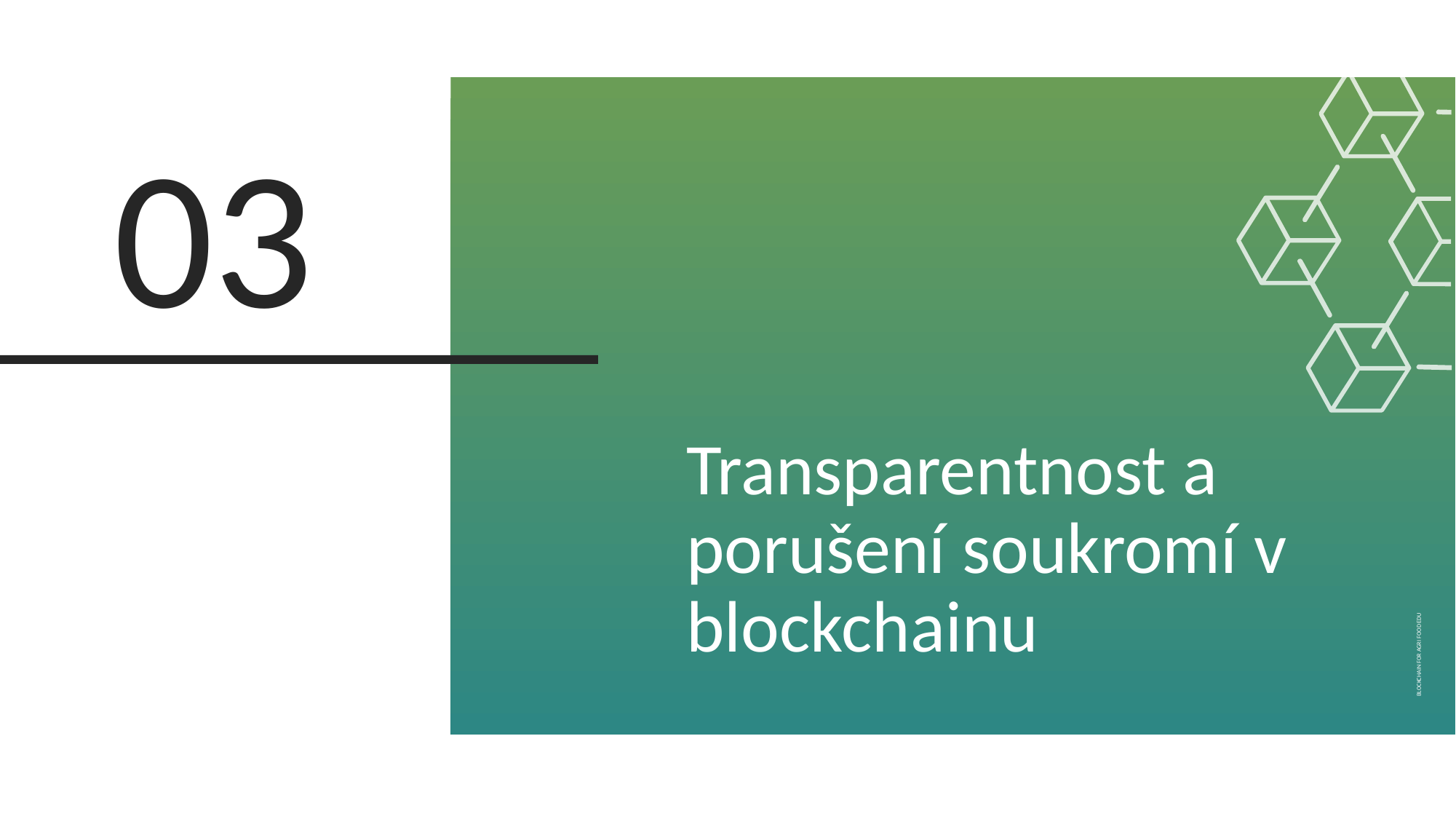

03
Transparentnost a porušení soukromí v blockchainu